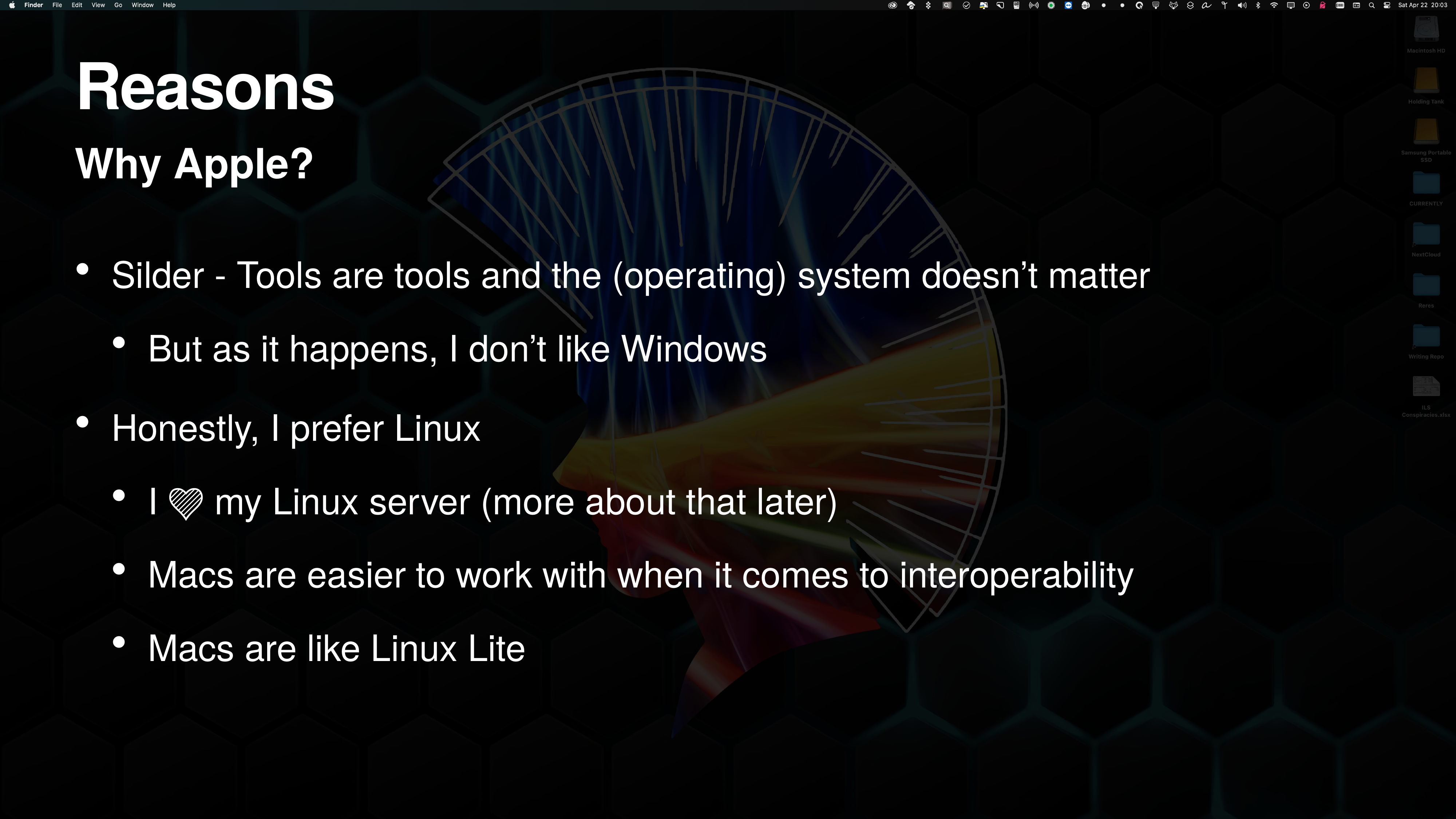

# Reasons
Why Apple?
Silder - Tools are tools and the (operating) system doesn’t matter
But as it happens, I don’t like Windows
Honestly, I prefer Linux
I 💜 my Linux server (more about that later)
Macs are easier to work with when it comes to interoperability
Macs are like Linux Lite